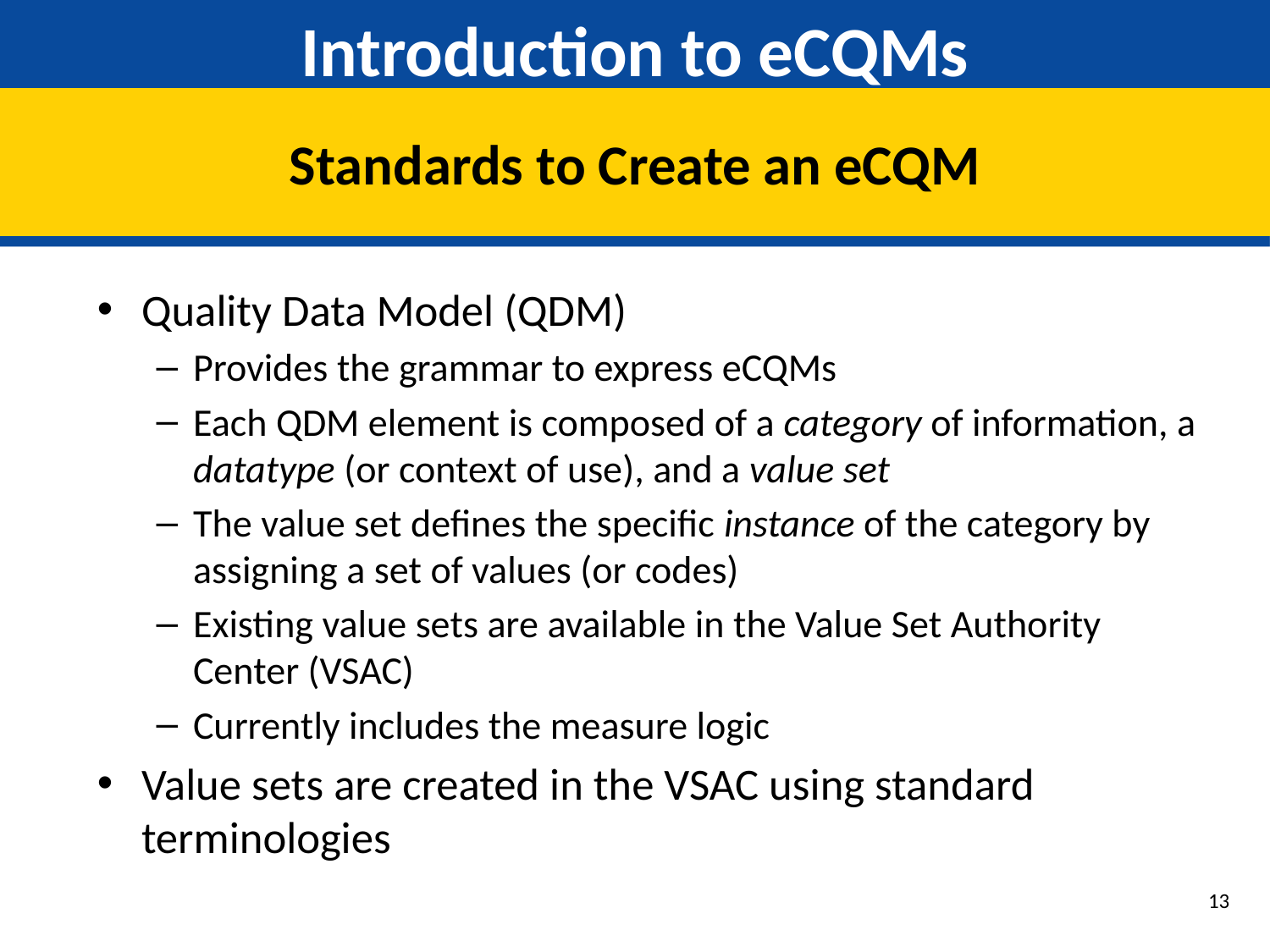

# Introduction to eCQMs
Standards to Create an eCQM
Quality Data Model (QDM)
Provides the grammar to express eCQMs
Each QDM element is composed of a category of information, a datatype (or context of use), and a value set
The value set defines the specific instance of the category by assigning a set of values (or codes)
Existing value sets are available in the Value Set Authority Center (VSAC)
Currently includes the measure logic
Value sets are created in the VSAC using standard terminologies